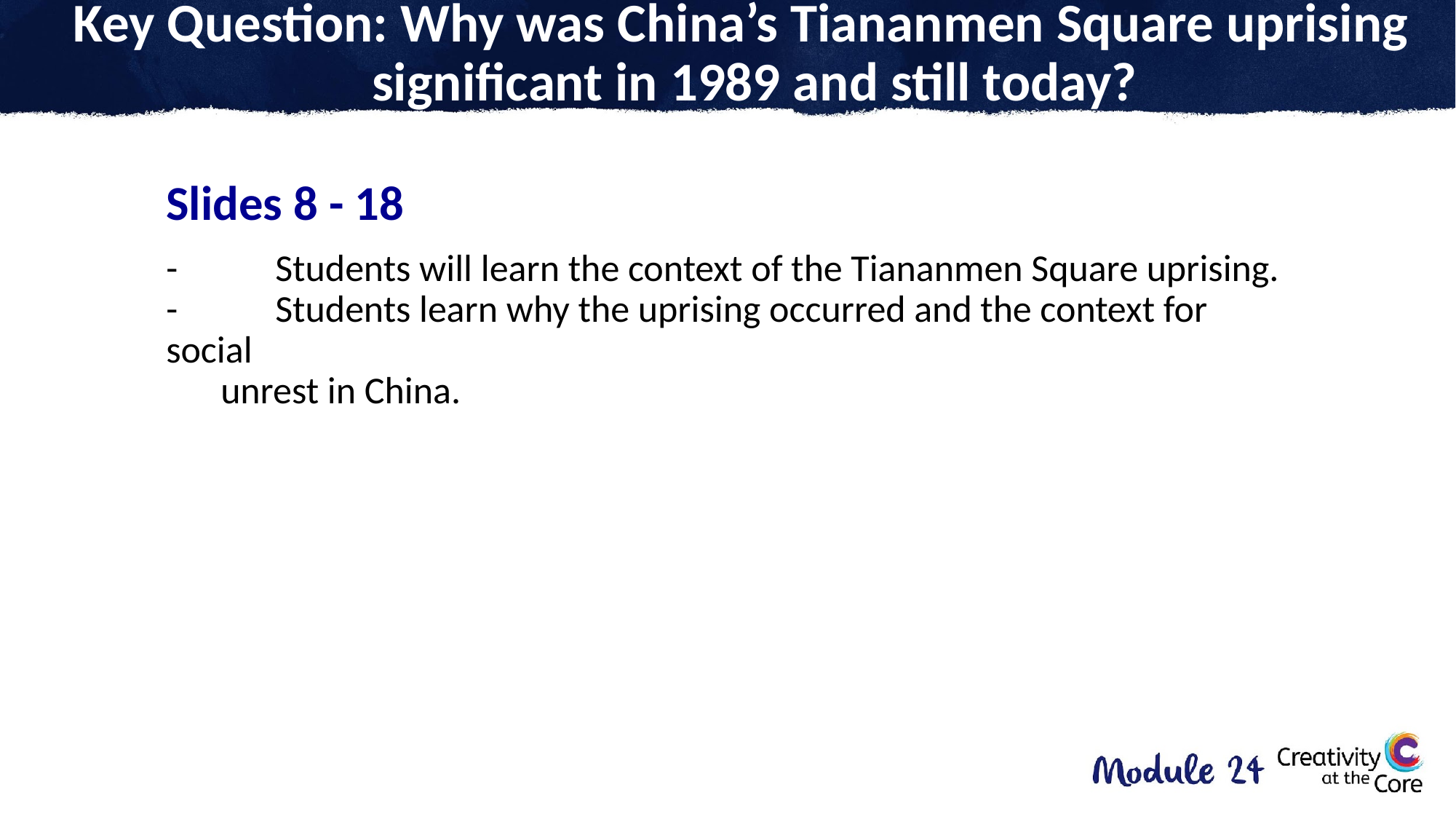

# Key Question: Why was China’s Tiananmen Square uprising significant in 1989 and still today?

Slides 8 - 18
-	Students will learn the context of the Tiananmen Square uprising.
-	Students learn why the uprising occurred and the context for social
unrest in China.